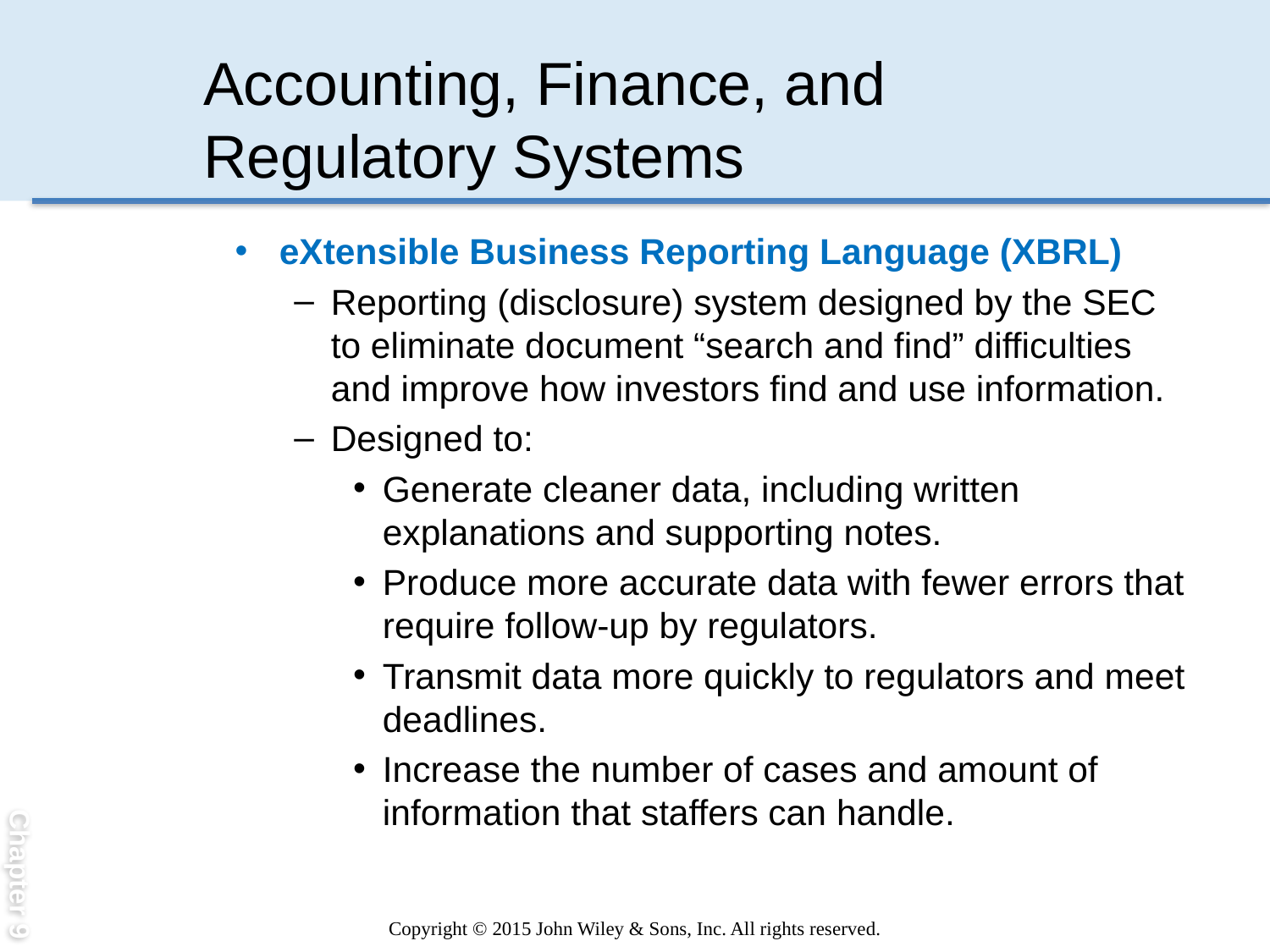

Chapter 9
# Accounting, Finance, and Regulatory Systems
eXtensible Business Reporting Language (XBRL)
Reporting (disclosure) system designed by the SEC to eliminate document “search and find” difficulties and improve how investors find and use information.
Designed to:
Generate cleaner data, including written explanations and supporting notes.
Produce more accurate data with fewer errors that require follow-up by regulators.
Transmit data more quickly to regulators and meet deadlines.
Increase the number of cases and amount of information that staffers can handle.